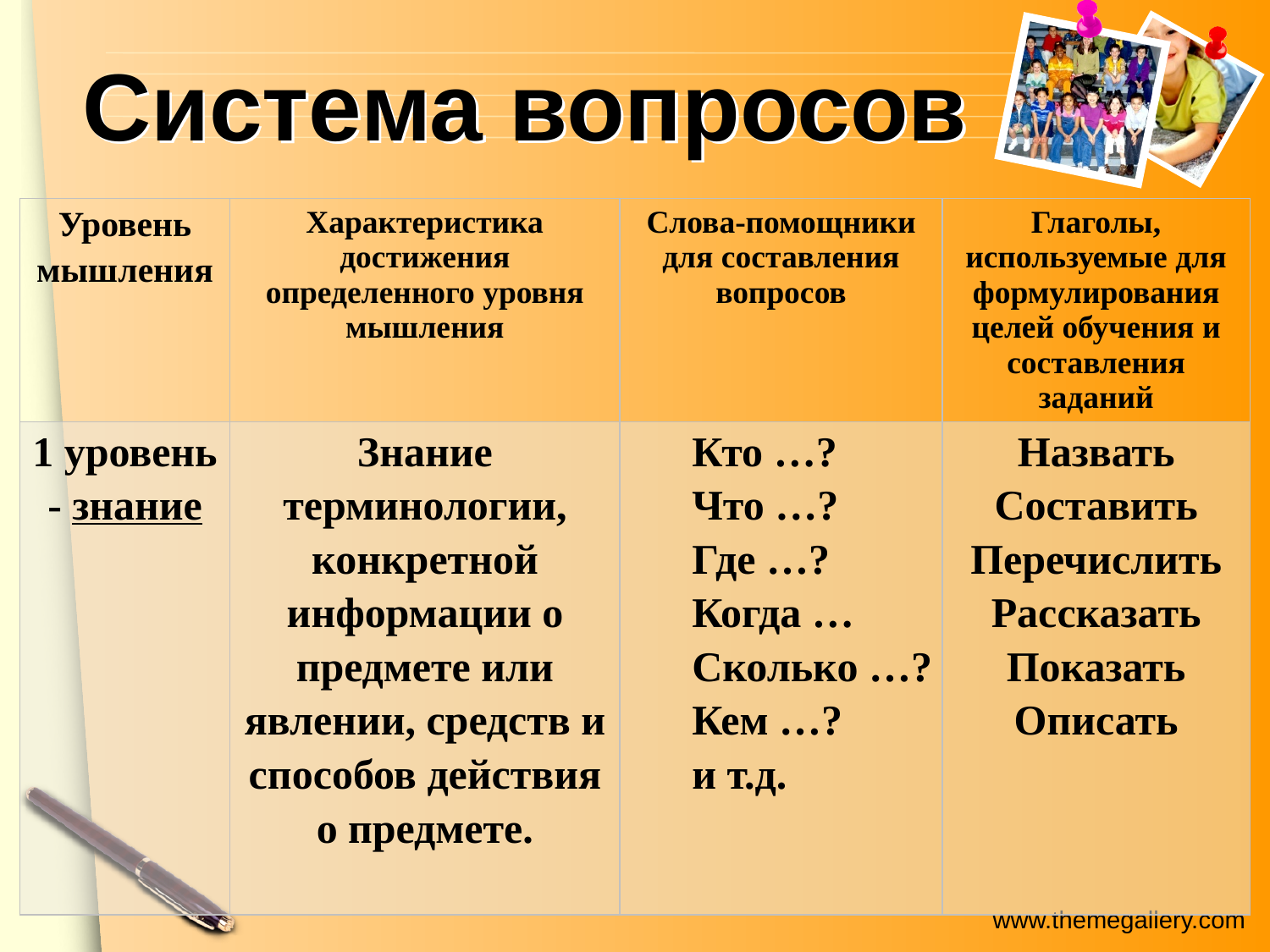

# Система вопросов
| Уровень мышления | Характеристика достижения определенного уровня мышления | Слова-помощники для составления вопросов | Глаголы, используемые для формулирования целей обучения и составления заданий |
| --- | --- | --- | --- |
| 1 уровень - знание | Знание терминологии, конкретной информации о предмете или явлении, средств и способов действия о предмете. | Кто …? Что …? Где …? Когда … Сколько …? Кем …? и т.д. | Назвать Составить Перечислить Рассказать Показать Описать |